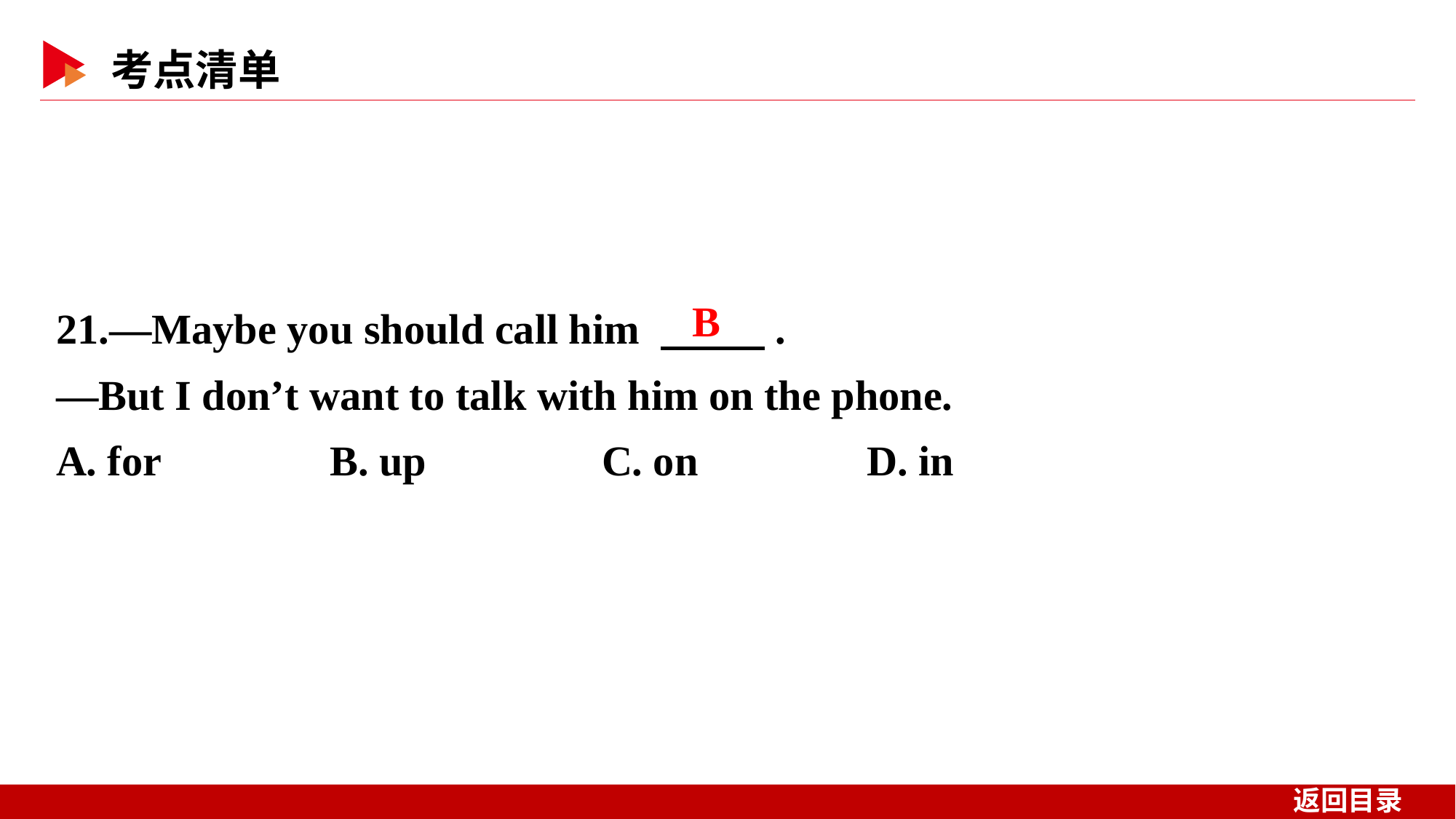

21.—Maybe you should call him 　  　.
—But I don’t want to talk with him on the phone.
A. for                B. up		C. on                D. in
B